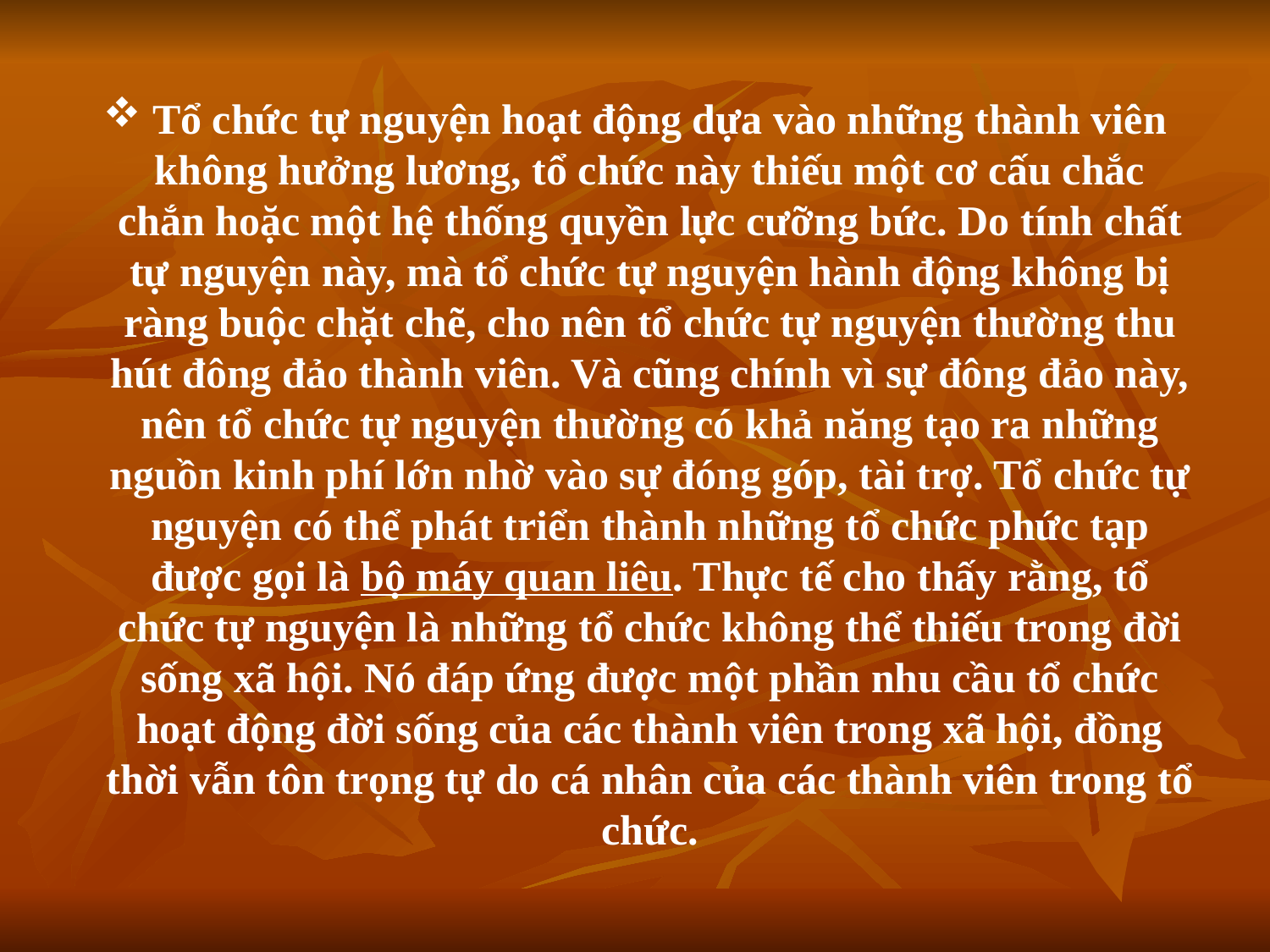

# Tổ chức tự nguyện hoạt động dựa vào những thành viên không hưởng lương, tổ chức này thiếu một cơ cấu chắc chắn hoặc một hệ thống quyền lực cưỡng bức. Do tính chất tự nguyện này, mà tổ chức tự nguyện hành động không bị ràng buộc chặt chẽ, cho nên tổ chức tự nguyện thường thu hút đông đảo thành viên. Và cũng chính vì sự đông đảo này, nên tổ chức tự nguyện thường có khả năng tạo ra những nguồn kinh phí lớn nhờ vào sự đóng góp, tài trợ. Tổ chức tự nguyện có thể phát triển thành những tổ chức phức tạp được gọi là bộ máy quan liêu. Thực tế cho thấy rằng, tổ chức tự nguyện là những tổ chức không thể thiếu trong đời sống xã hội. Nó đáp ứng được một phần nhu cầu tổ chức hoạt động đời sống của các thành viên trong xã hội, đồng thời vẫn tôn trọng tự do cá nhân của các thành viên trong tổ chức.